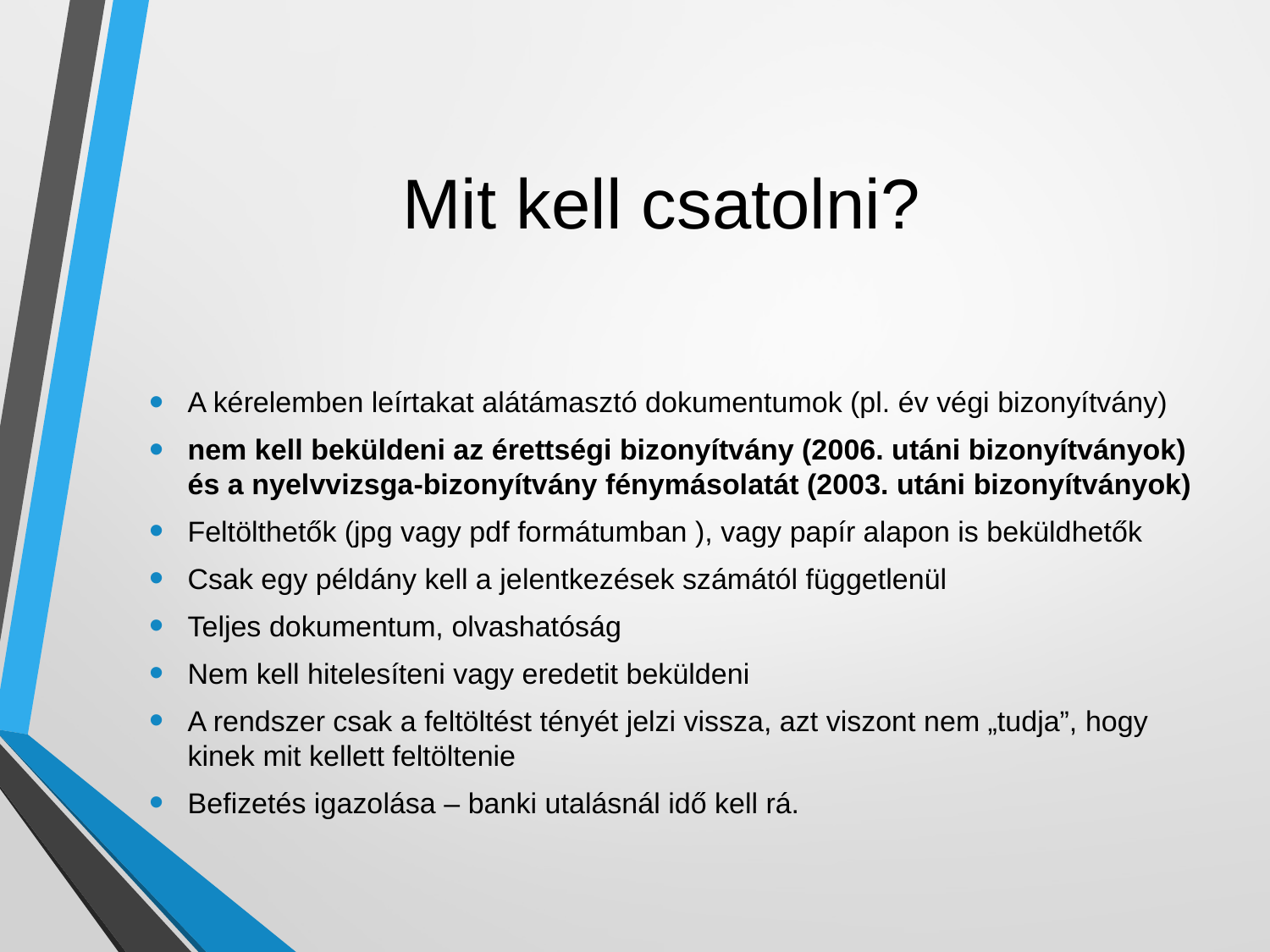

# Mit kell csatolni?
A kérelemben leírtakat alátámasztó dokumentumok (pl. év végi bizonyítvány)
nem kell beküldeni az érettségi bizonyítvány (2006. utáni bizonyítványok) és a nyelvvizsga-bizonyítvány fénymásolatát (2003. utáni bizonyítványok)
Feltölthetők (jpg vagy pdf formátumban ), vagy papír alapon is beküldhetők
Csak egy példány kell a jelentkezések számától függetlenül
Teljes dokumentum, olvashatóság
Nem kell hitelesíteni vagy eredetit beküldeni
A rendszer csak a feltöltést tényét jelzi vissza, azt viszont nem „tudja”, hogy kinek mit kellett feltöltenie
Befizetés igazolása – banki utalásnál idő kell rá.